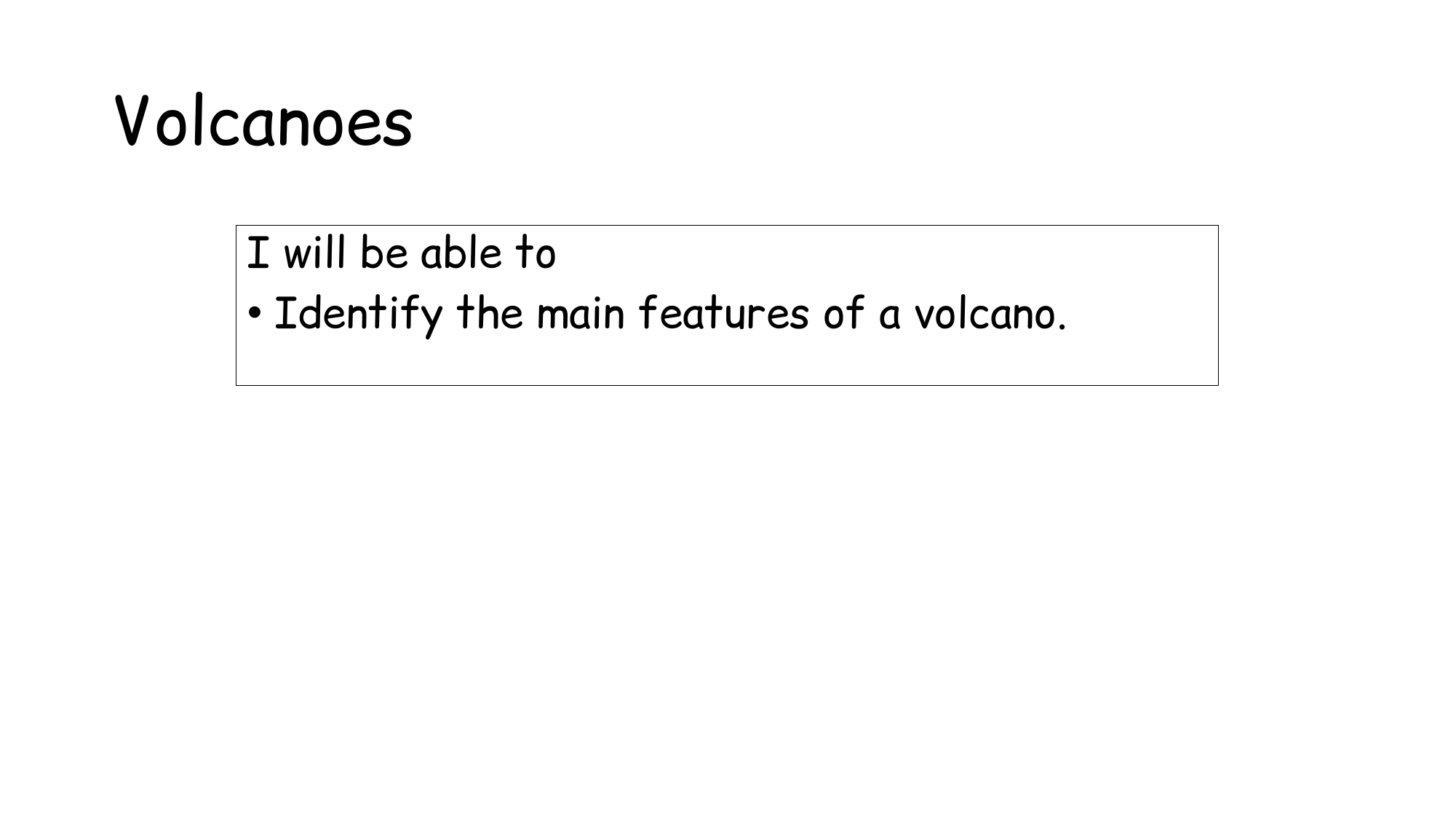

# Volcanoes
I will be able to
Identify the main features of a volcano.